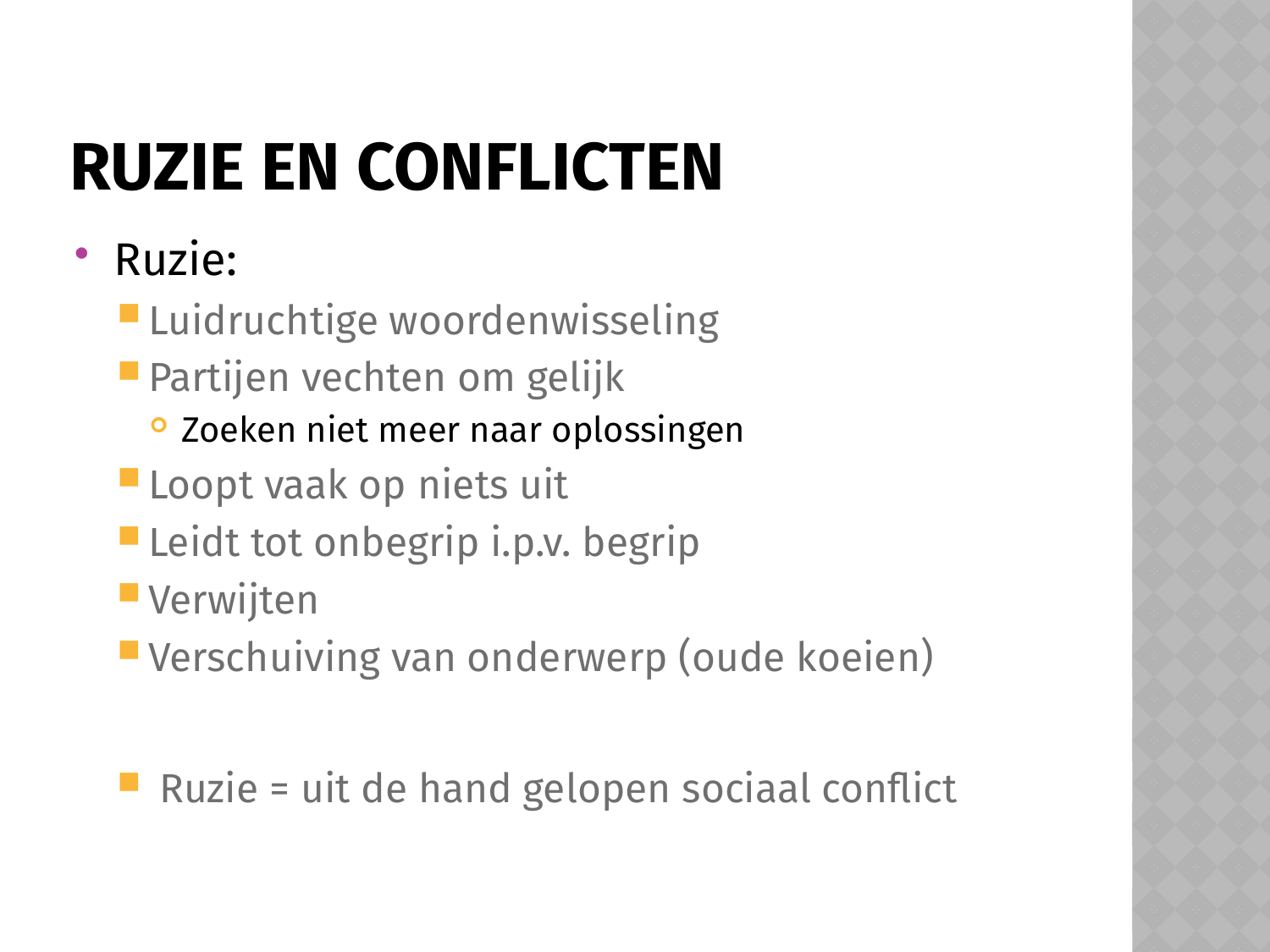

# Ruzie en conflicten
Ruzie:
Luidruchtige woordenwisseling
Partijen vechten om gelijk
Zoeken niet meer naar oplossingen
Loopt vaak op niets uit
Leidt tot onbegrip i.p.v. begrip
Verwijten
Verschuiving van onderwerp (oude koeien)

 Ruzie = uit de hand gelopen sociaal conflict